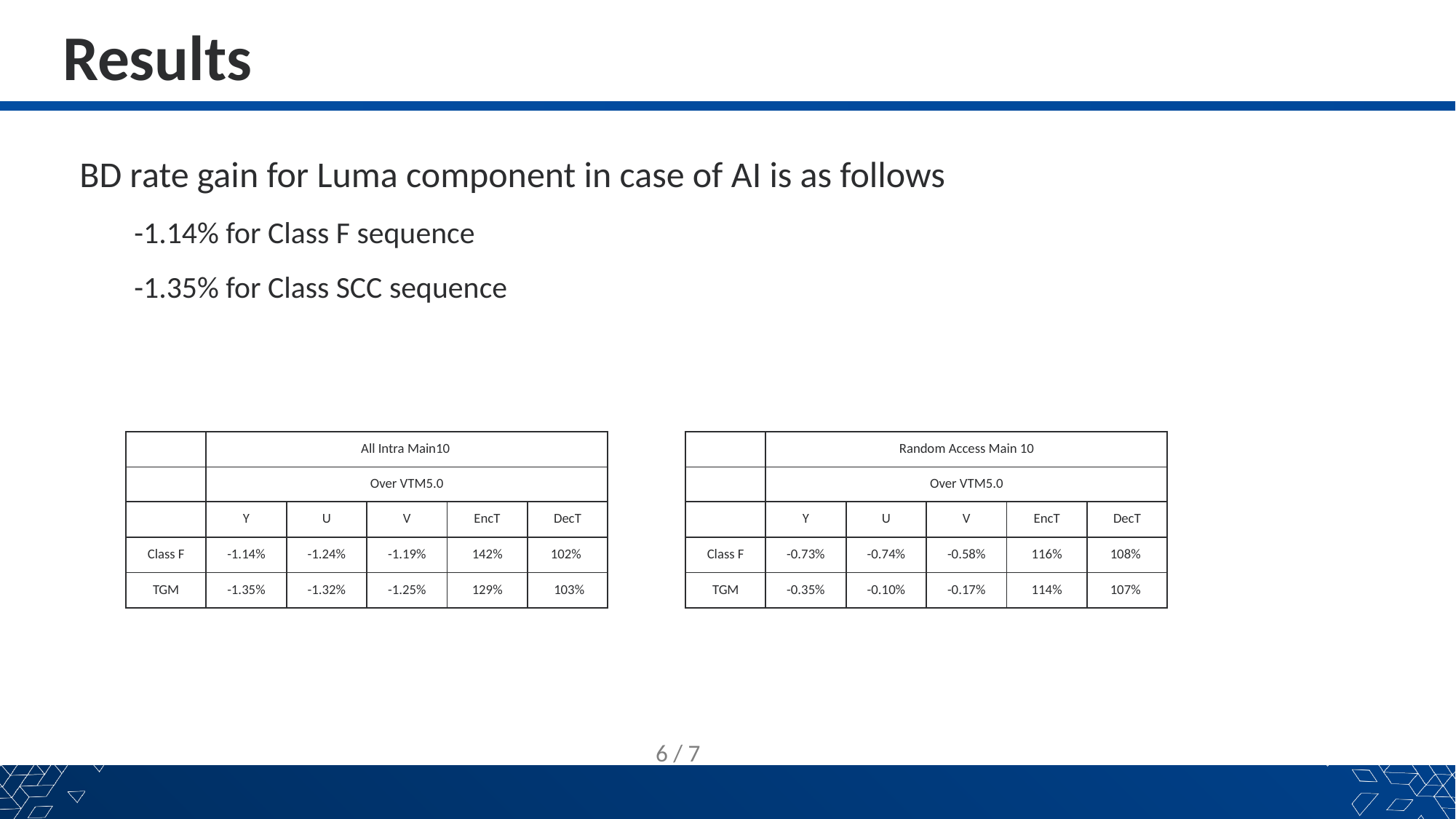

Results
BD rate gain for Luma component in case of AI is as follows
-1.14% for Class F sequence
-1.35% for Class SCC sequence

|  | All Intra Main10 |  |  |  |  |
| --- | --- | --- | --- | --- | --- |
|  | Over VTM5.0 |  |  |  |  |
|  | Y | U | V | EncT | DecT |
| Class F | -1.14% | -1.24% | -1.19% | 142% | 102% |
| TGM | -1.35% | -1.32% | -1.25% | 129% | 103% |
|  | Random Access Main 10 |  |  |  |  |
| --- | --- | --- | --- | --- | --- |
|  | Over VTM5.0 |  |  |  |  |
|  | Y | U | V | EncT | DecT |
| Class F | -0.73% | -0.74% | -0.58% | 116% | 108% |
| TGM | -0.35% | -0.10% | -0.17% | 114% | 107% |